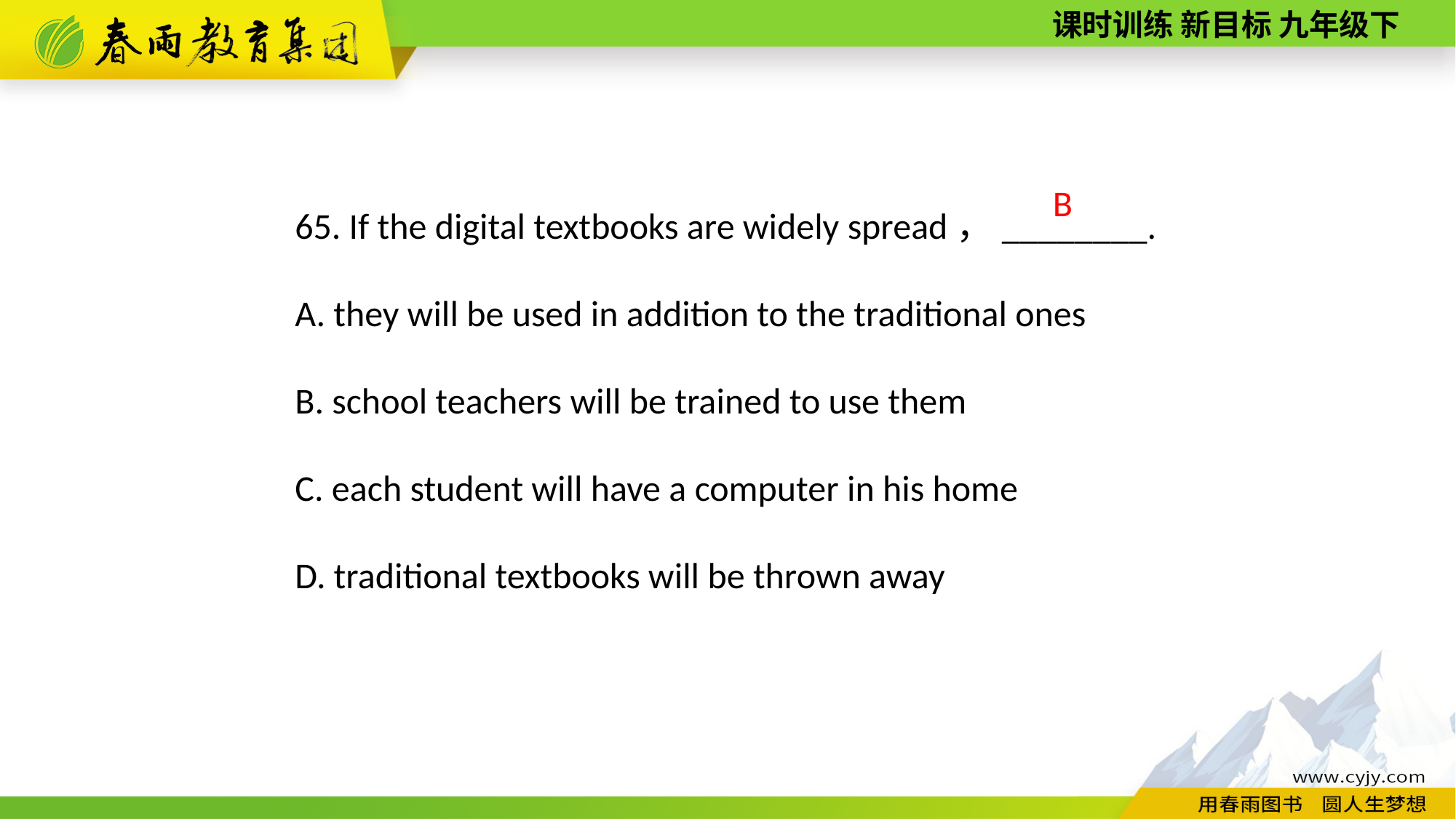

65. If the digital textbooks are widely spread，________.
A. they will be used in addition to the traditional ones
B. school teachers will be trained to use them
C. each student will have a computer in his home
D. traditional textbooks will be thrown away
B